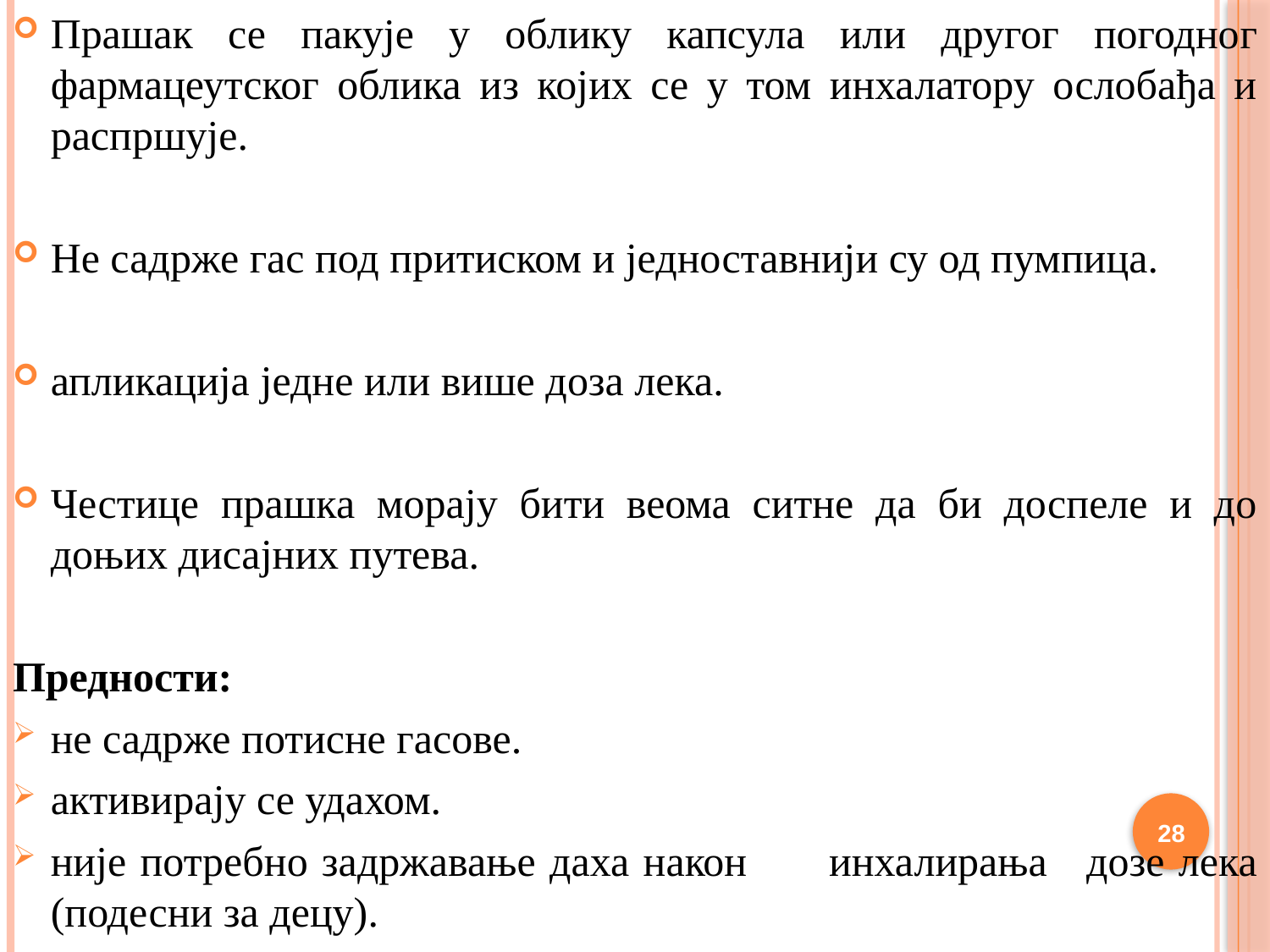

Прашак се пакује у облику капсула или другог погодног фармацеутског облика из којих се у том инхалатору ослобађа и распршује.

Не садрже гас под притиском и једноставнији су од пумпица.

апликација једне или више доза лека.

Честице прашка морају бити веома ситне да би доспеле и до доњих дисајних путева.

Предности:
не садрже потисне гасове.
активирају се удахом.
није потребно задржавање даха након 	инхалирања 	дозе лека (подесни за децу).

28